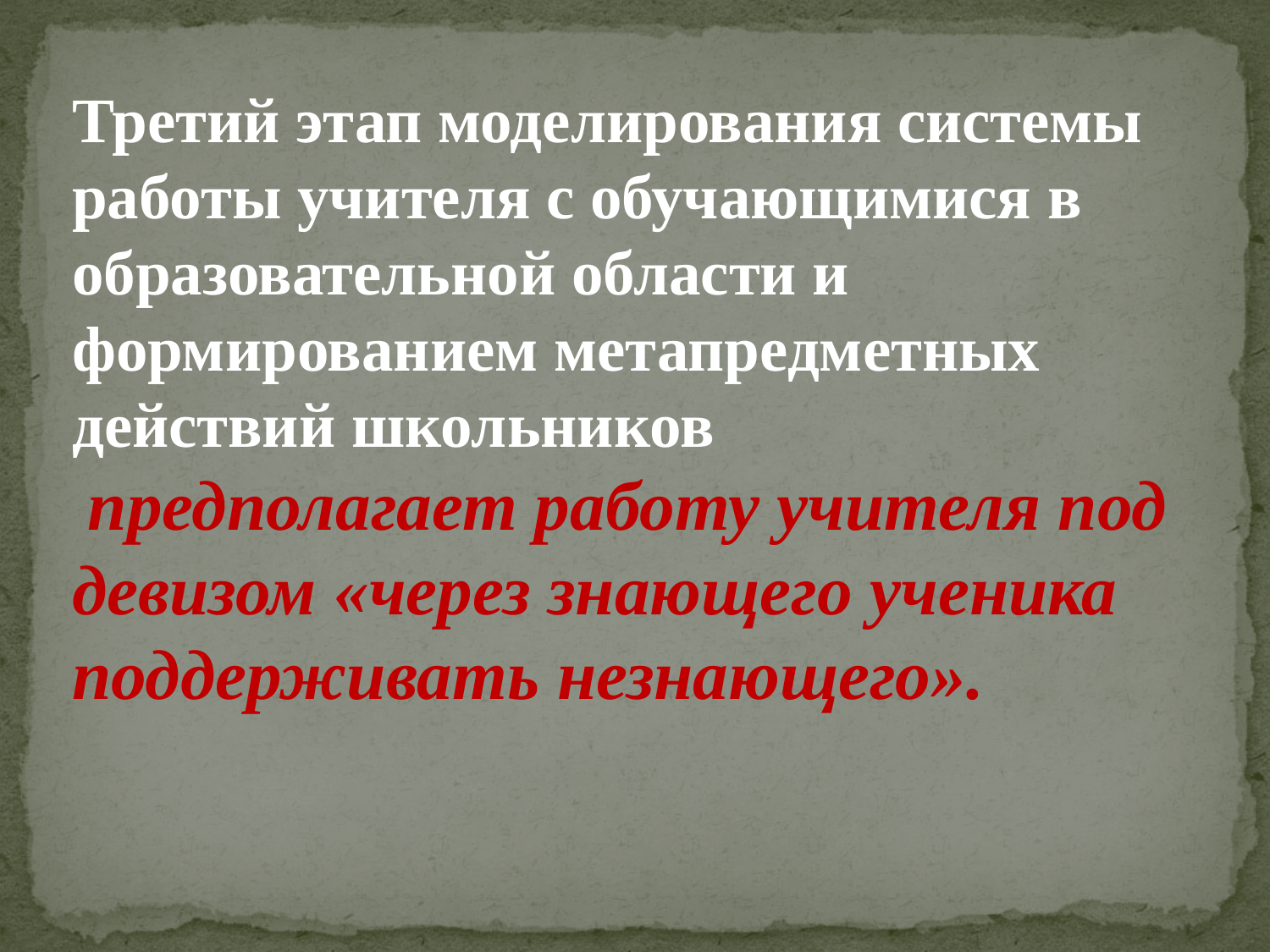

Третий этап моделирования системы работы учителя с обучающимися в образовательной области и формированием метапредметных действий школьников
 предполагает работу учителя под девизом «через знающего ученика поддерживать незнающего».